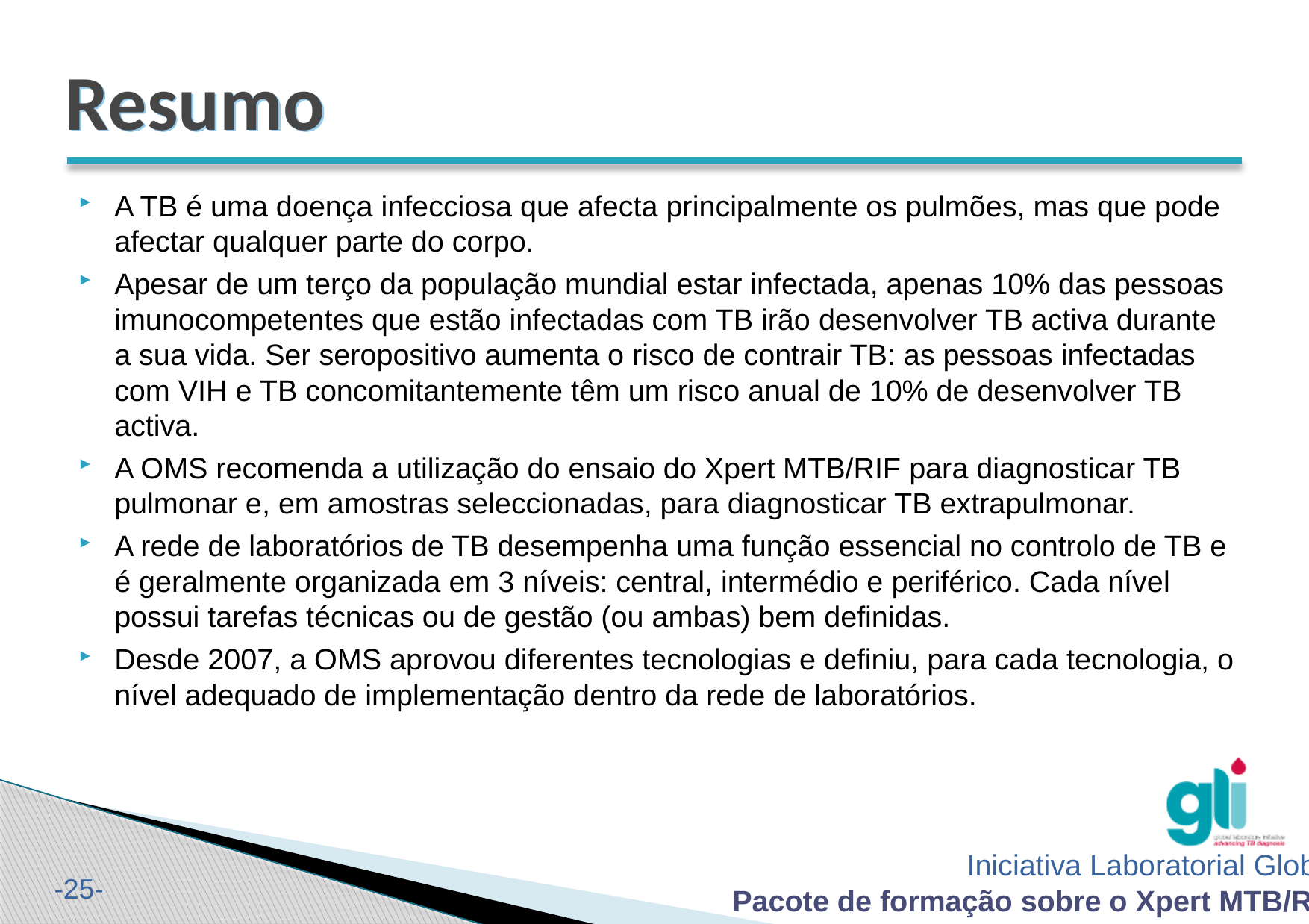

# Resumo
A TB é uma doença infecciosa que afecta principalmente os pulmões, mas que pode afectar qualquer parte do corpo.
Apesar de um terço da população mundial estar infectada, apenas 10% das pessoas imunocompetentes que estão infectadas com TB irão desenvolver TB activa durante a sua vida. Ser seropositivo aumenta o risco de contrair TB: as pessoas infectadas com VIH e TB concomitantemente têm um risco anual de 10% de desenvolver TB activa.
A OMS recomenda a utilização do ensaio do Xpert MTB/RIF para diagnosticar TB pulmonar e, em amostras seleccionadas, para diagnosticar TB extrapulmonar.
A rede de laboratórios de TB desempenha uma função essencial no controlo de TB e é geralmente organizada em 3 níveis: central, intermédio e periférico. Cada nível possui tarefas técnicas ou de gestão (ou ambas) bem definidas.
Desde 2007, a OMS aprovou diferentes tecnologias e definiu, para cada tecnologia, o nível adequado de implementação dentro da rede de laboratórios.